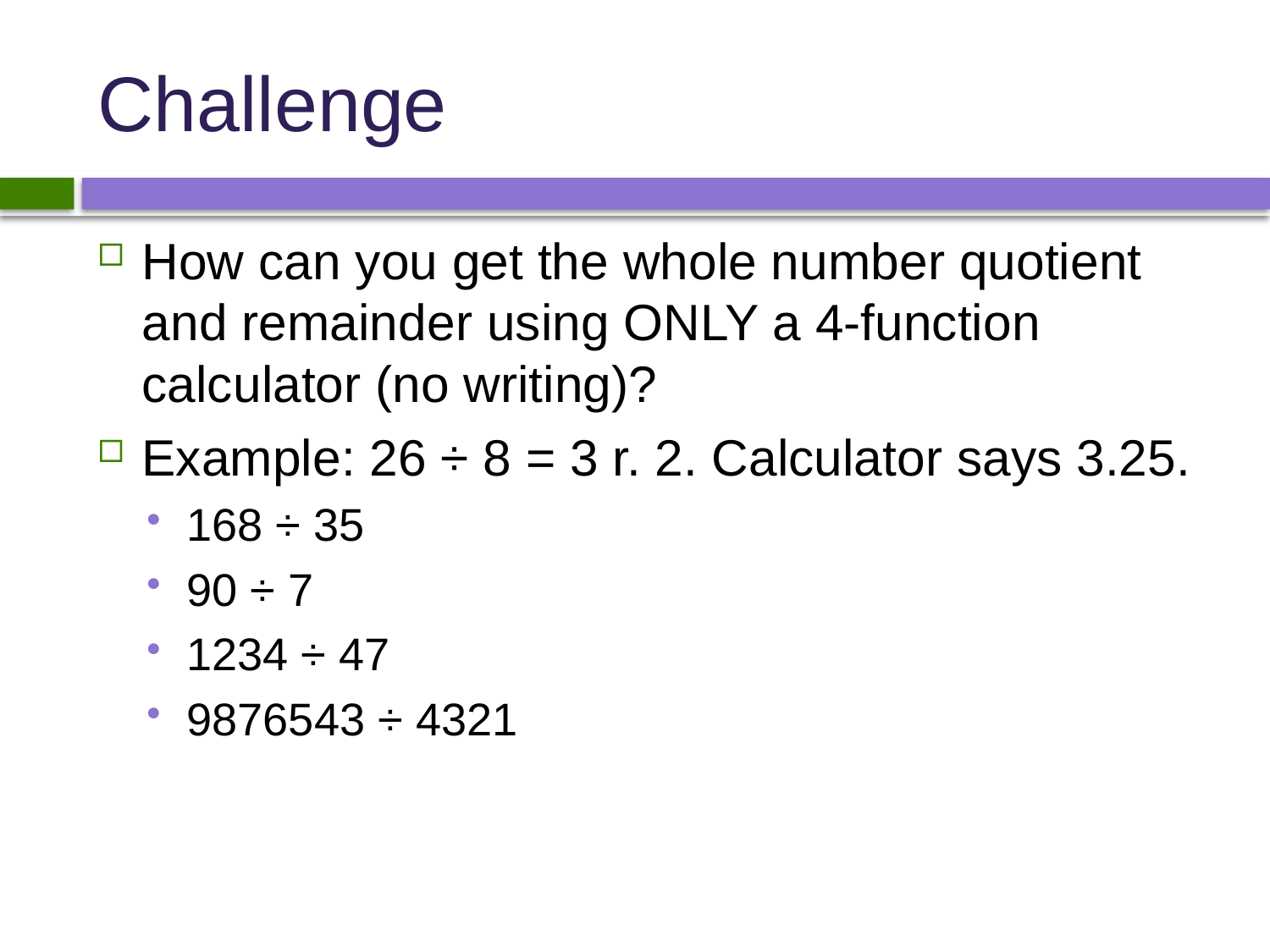

# Challenge
How can you get the whole number quotient and remainder using ONLY a 4-function calculator (no writing)?
Example: 26 ÷ 8 = 3 r. 2. Calculator says 3.25.
168 ÷ 35
90 ÷ 7
1234 ÷ 47
9876543 ÷ 4321